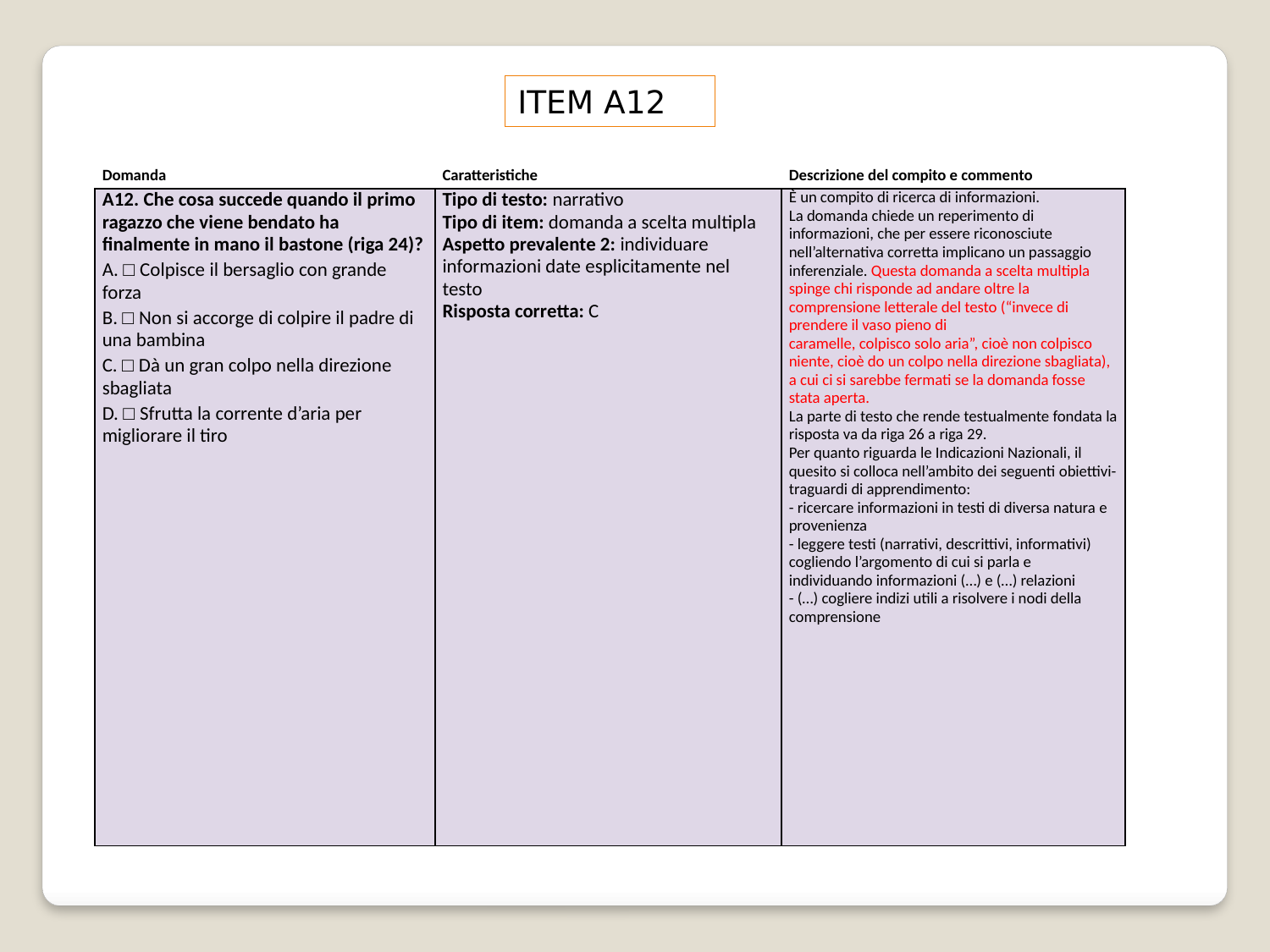

ITEM A12
| Domanda | Caratteristiche | Descrizione del compito e commento |
| --- | --- | --- |
| A12. Che cosa succede quando il primo ragazzo che viene bendato ha finalmente in mano il bastone (riga 24)? A. □ Colpisce il bersaglio con grande forza B. □ Non si accorge di colpire il padre di una bambina C. □ Dà un gran colpo nella direzione sbagliata D. □ Sfrutta la corrente d’aria per migliorare il tiro | Tipo di testo: narrativo Tipo di item: domanda a scelta multipla Aspetto prevalente 2: individuare informazioni date esplicitamente nel testo Risposta corretta: C | È un compito di ricerca di informazioni. La domanda chiede un reperimento di informazioni, che per essere riconosciute nell’alternativa corretta implicano un passaggio inferenziale. Questa domanda a scelta multipla spinge chi risponde ad andare oltre la comprensione letterale del testo (“invece di prendere il vaso pieno di caramelle, colpisco solo aria”, cioè non colpisco niente, cioè do un colpo nella direzione sbagliata), a cui ci si sarebbe fermati se la domanda fosse stata aperta. La parte di testo che rende testualmente fondata la risposta va da riga 26 a riga 29. Per quanto riguarda le Indicazioni Nazionali, il quesito si colloca nell’ambito dei seguenti obiettivi-traguardi di apprendimento: - ricercare informazioni in testi di diversa natura e provenienza - leggere testi (narrativi, descrittivi, informativi) cogliendo l’argomento di cui si parla e individuando informazioni (…) e (…) relazioni - (…) cogliere indizi utili a risolvere i nodi della comprensione |